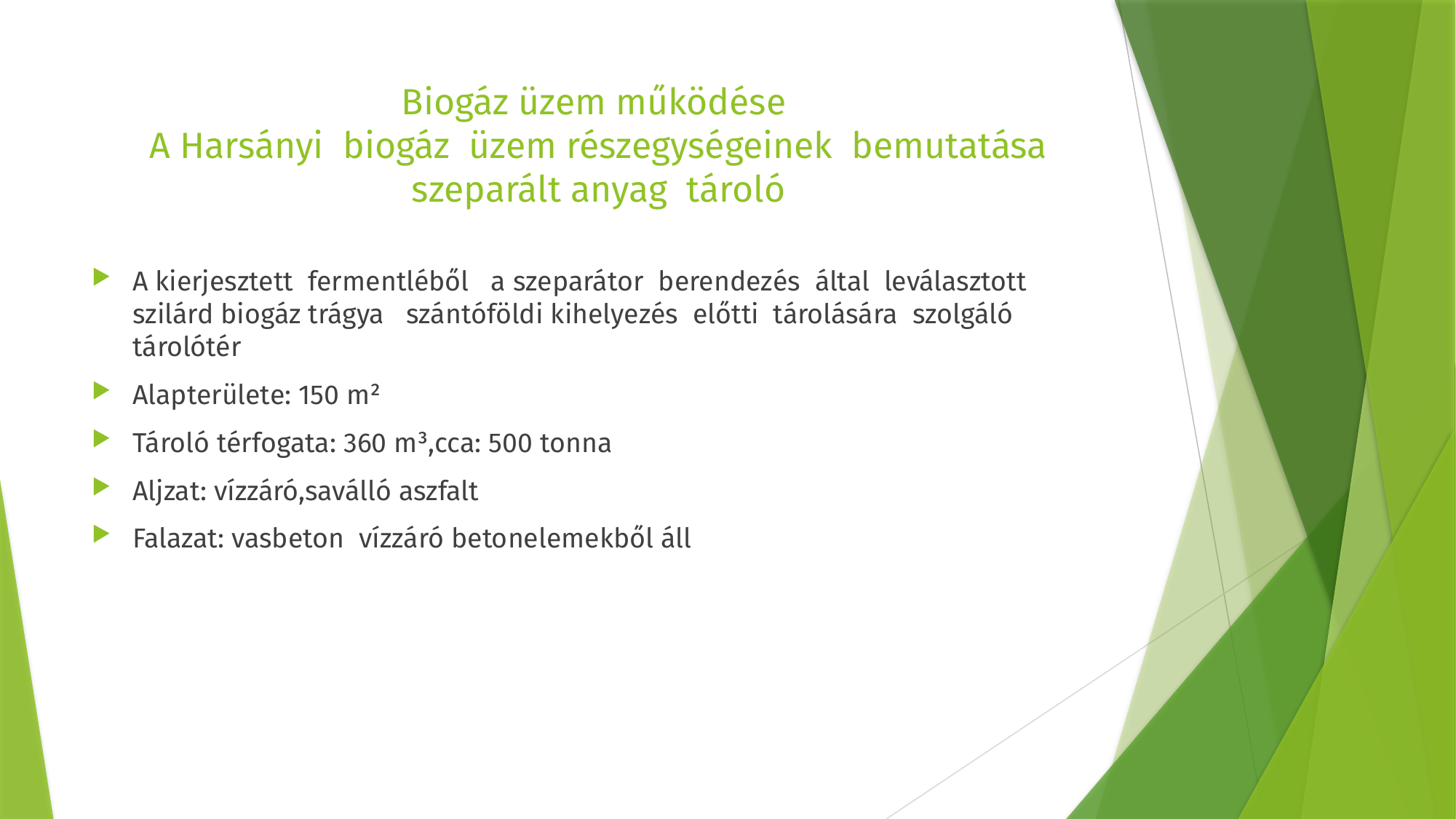

# Biogáz üzem működése A Harsányi  biogáz  üzem részegységeinek  bemutatása szeparált anyag  tároló
A kierjesztett  fermentléből   a szeparátor  berendezés  által  leválasztott  szilárd biogáz trágya   szántóföldi kihelyezés  előtti  tárolására  szolgáló tárolótér
Alapterülete: 150 m²
Tároló térfogata: 360 m³,cca: 500 tonna
Aljzat: vízzáró,saválló aszfalt
Falazat: vasbeton  vízzáró betonelemekből áll